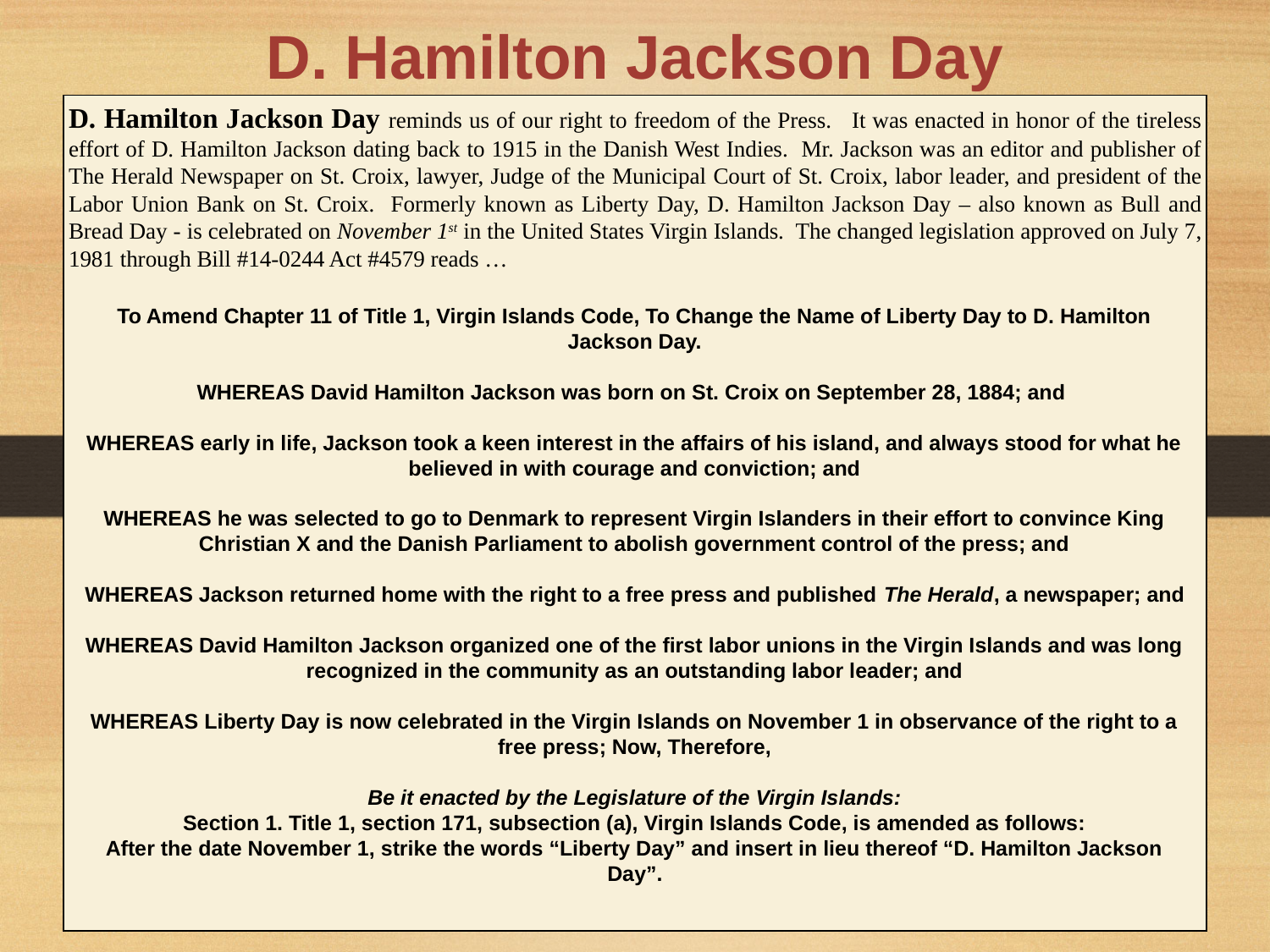

# D. Hamilton Jackson Day
D. Hamilton Jackson Day reminds us of our right to freedom of the Press.   It was enacted in honor of the tireless effort of D. Hamilton Jackson dating back to 1915 in the Danish West Indies.  Mr. Jackson was an editor and publisher of The Herald Newspaper on St. Croix, lawyer, Judge of the Municipal Court of St. Croix, labor leader, and president of the Labor Union Bank on St. Croix.  Formerly known as Liberty Day, D. Hamilton Jackson Day – also known as Bull and Bread Day - is celebrated on November 1st in the United States Virgin Islands.  The changed legislation approved on July 7, 1981 through Bill #14-0244 Act #4579 reads …
To Amend Chapter 11 of Title 1, Virgin Islands Code, To Change the Name of Liberty Day to D. Hamilton Jackson Day.

WHEREAS David Hamilton Jackson was born on St. Croix on September 28, 1884; and

WHEREAS early in life, Jackson took a keen interest in the affairs of his island, and always stood for what he believed in with courage and conviction; and

WHEREAS he was selected to go to Denmark to represent Virgin Islanders in their effort to convince King Christian X and the Danish Parliament to abolish government control of the press; and

WHEREAS Jackson returned home with the right to a free press and published The Herald, a newspaper; and

WHEREAS David Hamilton Jackson organized one of the first labor unions in the Virgin Islands and was long recognized in the community as an outstanding labor leader; and

WHEREAS Liberty Day is now celebrated in the Virgin Islands on November 1 in observance of the right to a free press; Now, Therefore,

Be it enacted by the Legislature of the Virgin Islands:
Section 1. Title 1, section 171, subsection (a), Virgin Islands Code, is amended as follows:
After the date November 1, strike the words “Liberty Day” and insert in lieu thereof “D. Hamilton Jackson Day”.